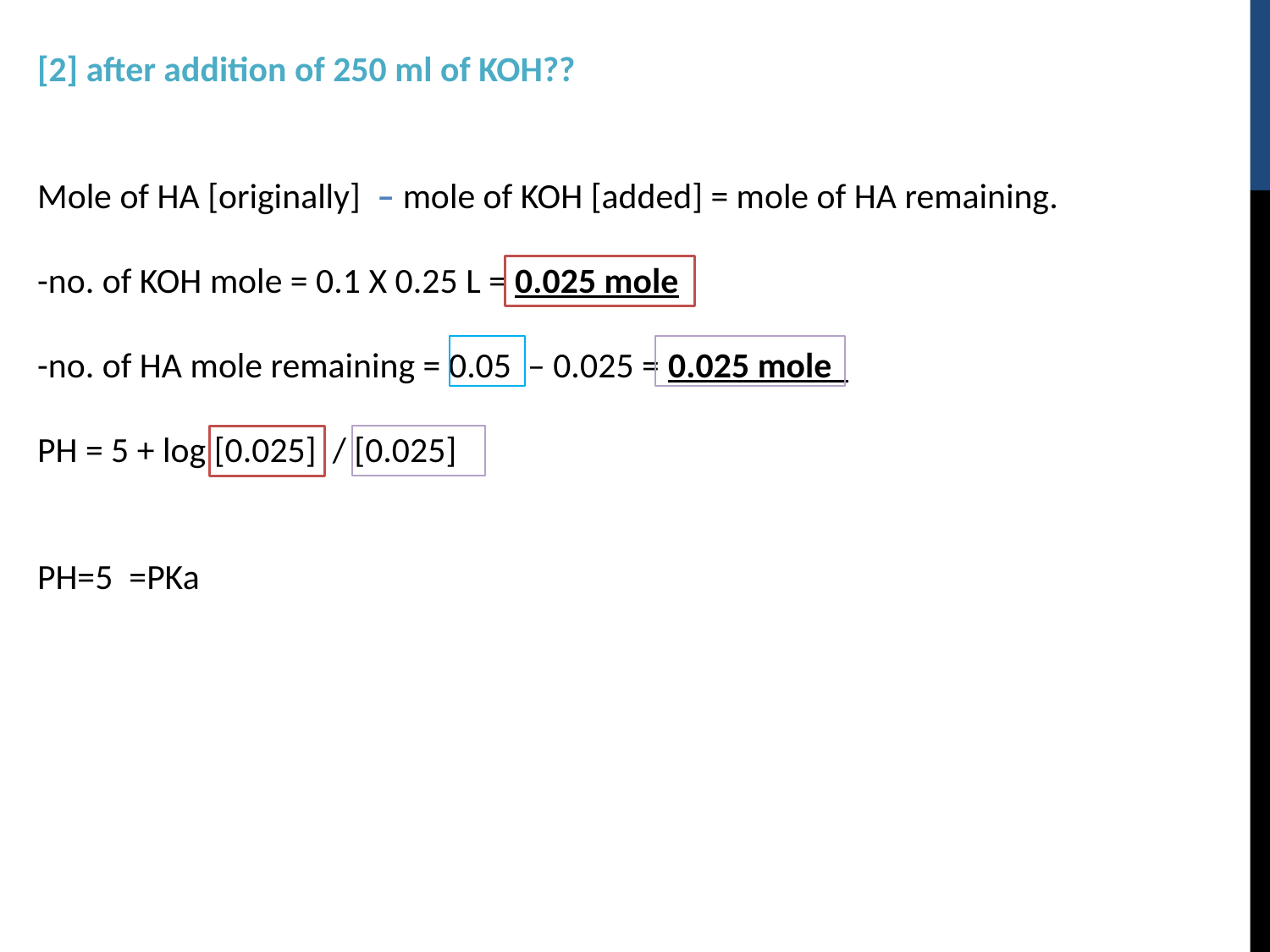

[2] after addition of 250 ml of KOH??

Mole of HA [originally]  – mole of KOH [added] = mole of HA remaining.

-no. of KOH mole = 0.1 X 0.25 L = 0.025 mole

-no. of HA mole remaining = 0.05  – 0.025 = 0.025 mole

PH = 5 + log [0.025]  / [0.025]

PH=5  =PKa